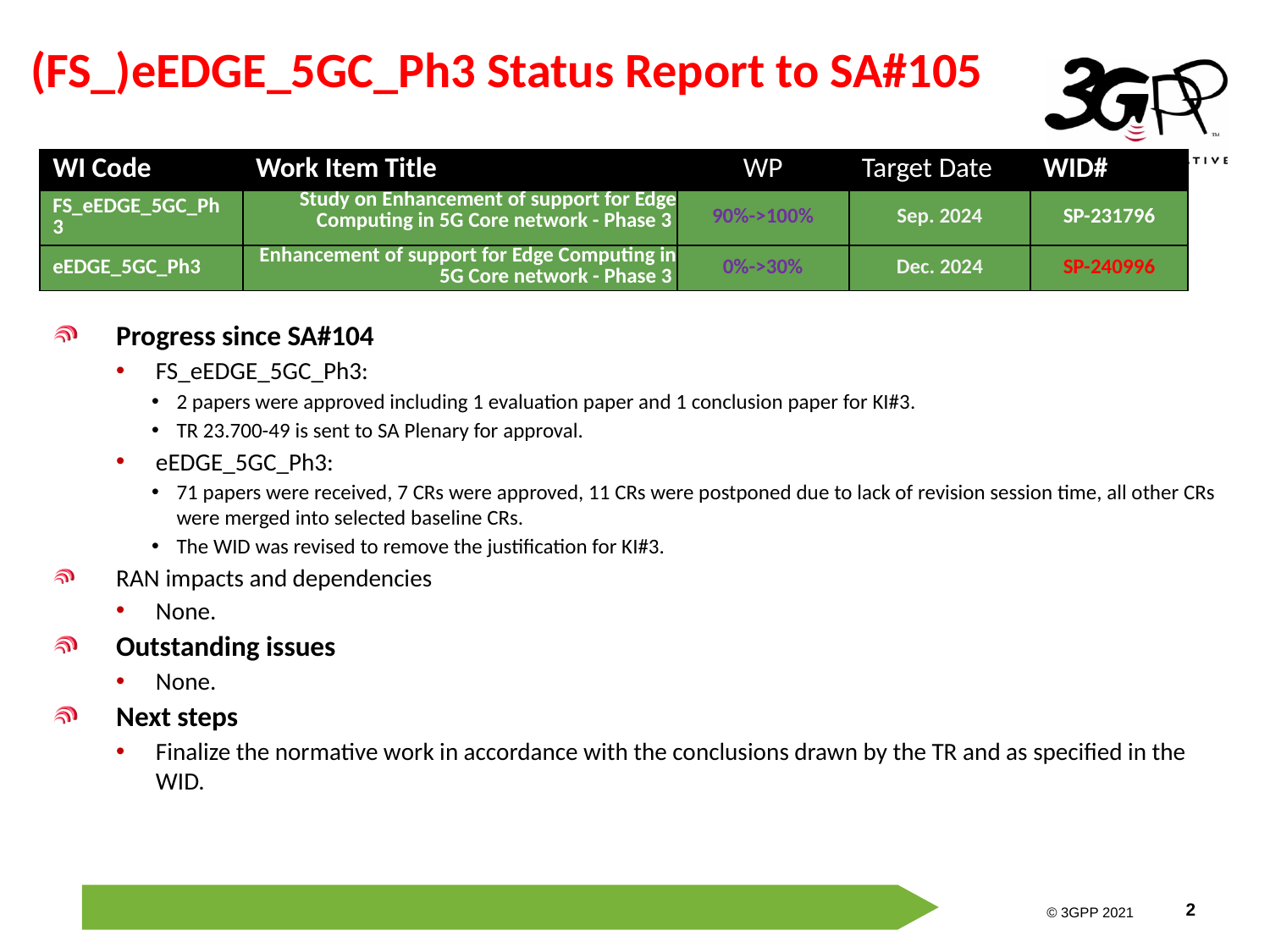

# (FS_)eEDGE_5GC_Ph3 Status Report to SA#105
| WI Code | Work Item Title | WP | Target Date | WID# |
| --- | --- | --- | --- | --- |
| FS\_eEDGE\_5GC\_Ph3 | Study on Enhancement of support for Edge Computing in 5G Core network - Phase 3 | 90%->100% | Sep. 2024 | SP-231796 |
| eEDGE\_5GC\_Ph3 | Enhancement of support for Edge Computing in 5G Core network - Phase 3 | 0%->30% | Dec. 2024 | SP-240996 |
Progress since SA#104
FS_eEDGE_5GC_Ph3:
2 papers were approved including 1 evaluation paper and 1 conclusion paper for KI#3.
TR 23.700-49 is sent to SA Plenary for approval.
eEDGE_5GC_Ph3:
71 papers were received, 7 CRs were approved, 11 CRs were postponed due to lack of revision session time, all other CRs were merged into selected baseline CRs.
The WID was revised to remove the justification for KI#3.
RAN impacts and dependencies
None.
Outstanding issues
None.
Next steps
Finalize the normative work in accordance with the conclusions drawn by the TR and as specified in the WID.